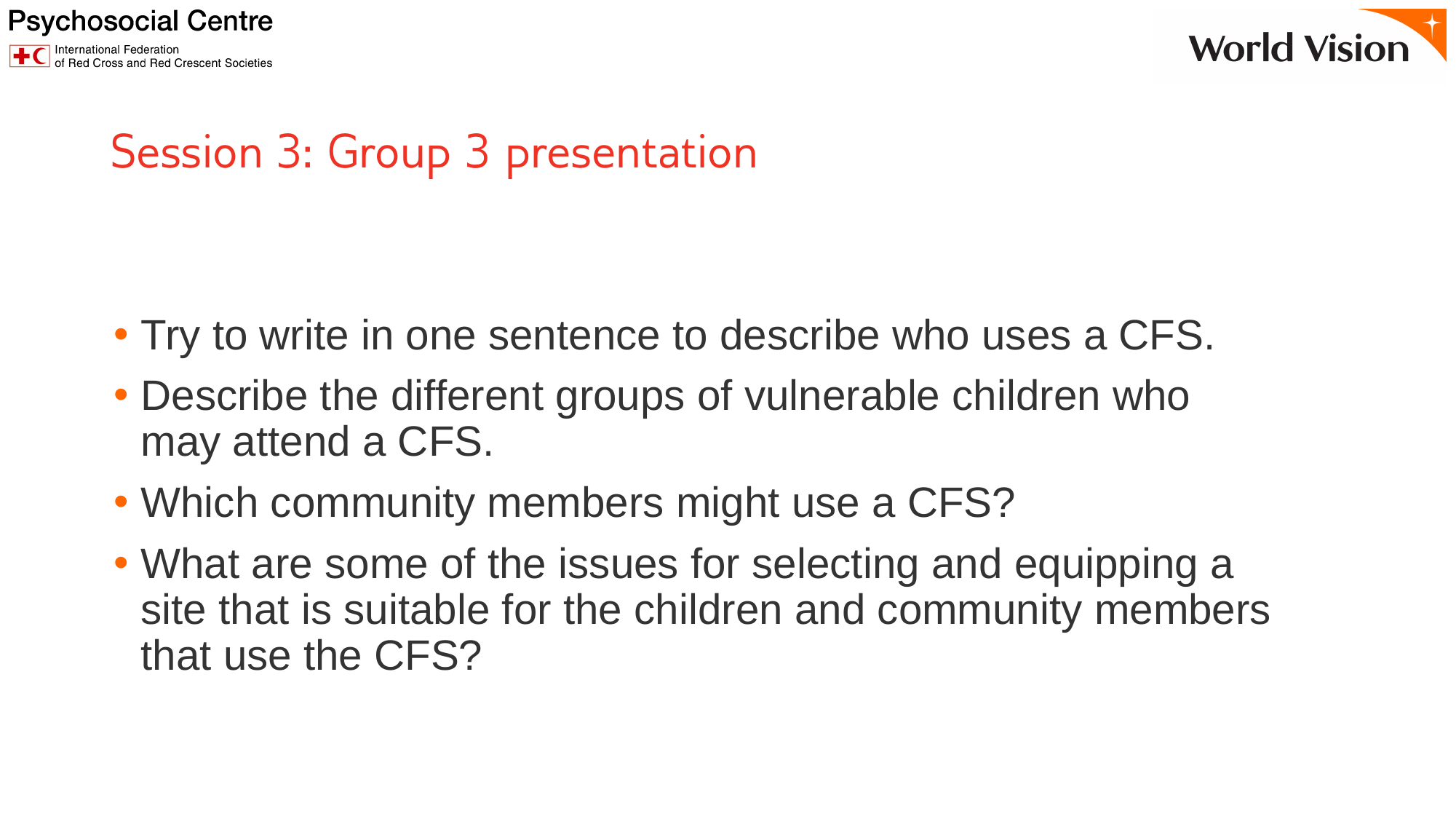

# Session 3: Group 3 presentation
Try to write in one sentence to describe who uses a CFS.
Describe the different groups of vulnerable children who may attend a CFS.
Which community members might use a CFS?
What are some of the issues for selecting and equipping a site that is suitable for the children and community members that use the CFS?